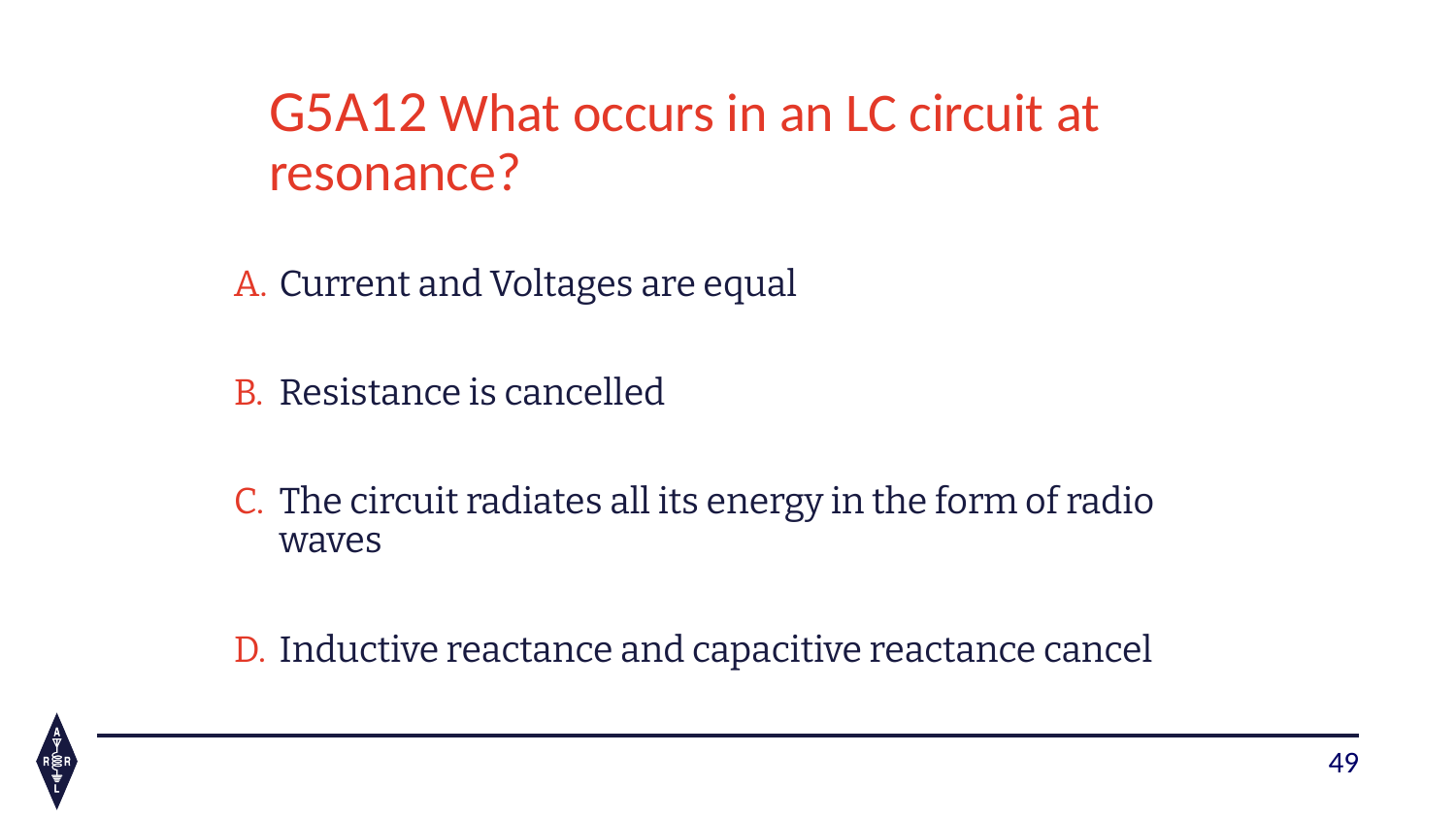

G5A12 What occurs in an LC circuit at resonance?
Current and Voltages are equal

Resistance is cancelled

The circuit radiates all its energy in the form of radio waves

Inductive reactance and capacitive reactance cancel
49